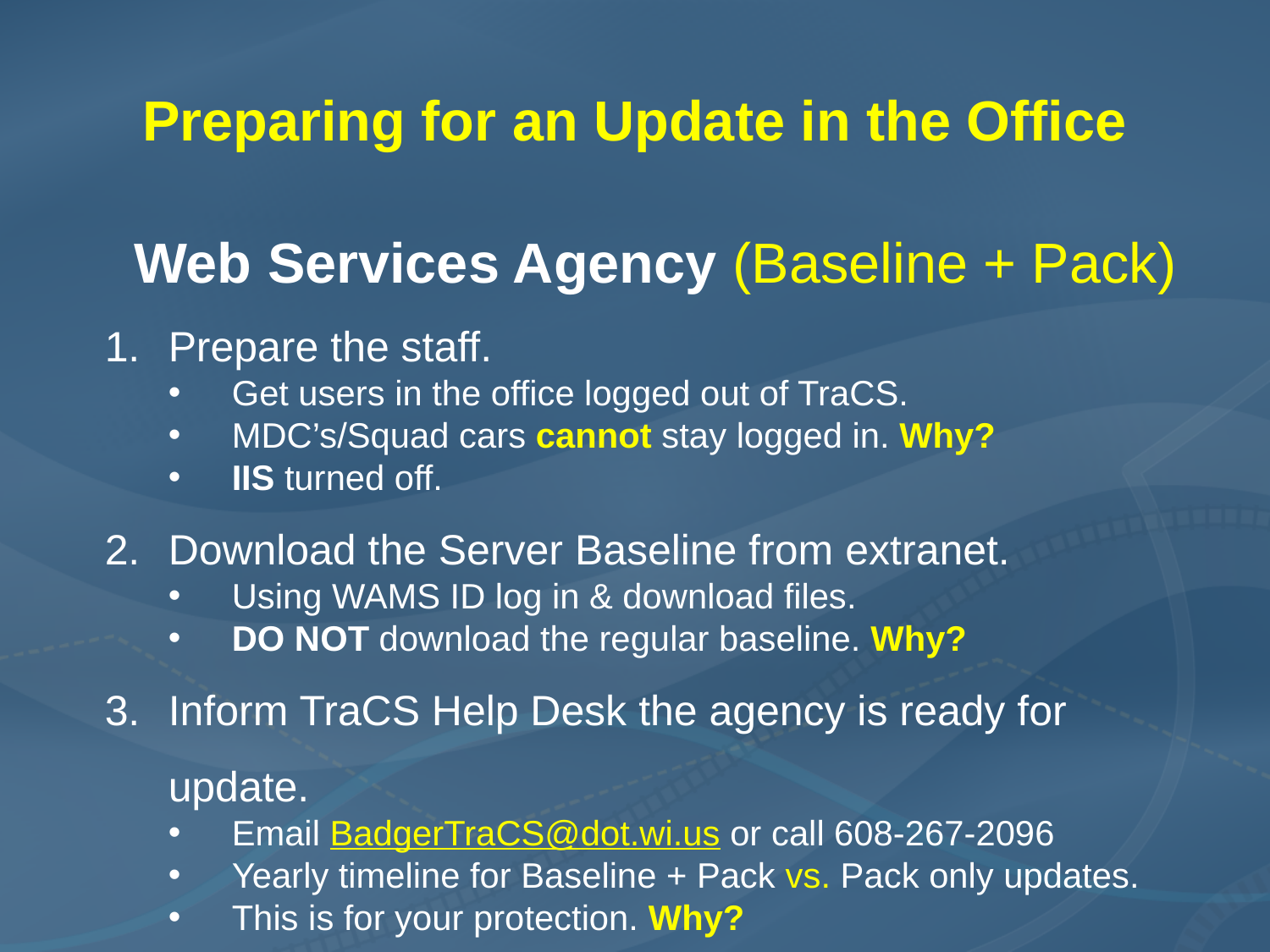

Preparing for an Update in the Office
Web Services Agency (Baseline + Pack)
Prepare the staff.
Get users in the office logged out of TraCS.
MDC’s/Squad cars cannot stay logged in. Why?
IIS turned off.
Download the Server Baseline from extranet.
Using WAMS ID log in & download files.
DO NOT download the regular baseline. Why?
Inform TraCS Help Desk the agency is ready for update.
Email BadgerTraCS@dot.wi.us or call 608-267-2096
Yearly timeline for Baseline + Pack vs. Pack only updates.
This is for your protection. Why?